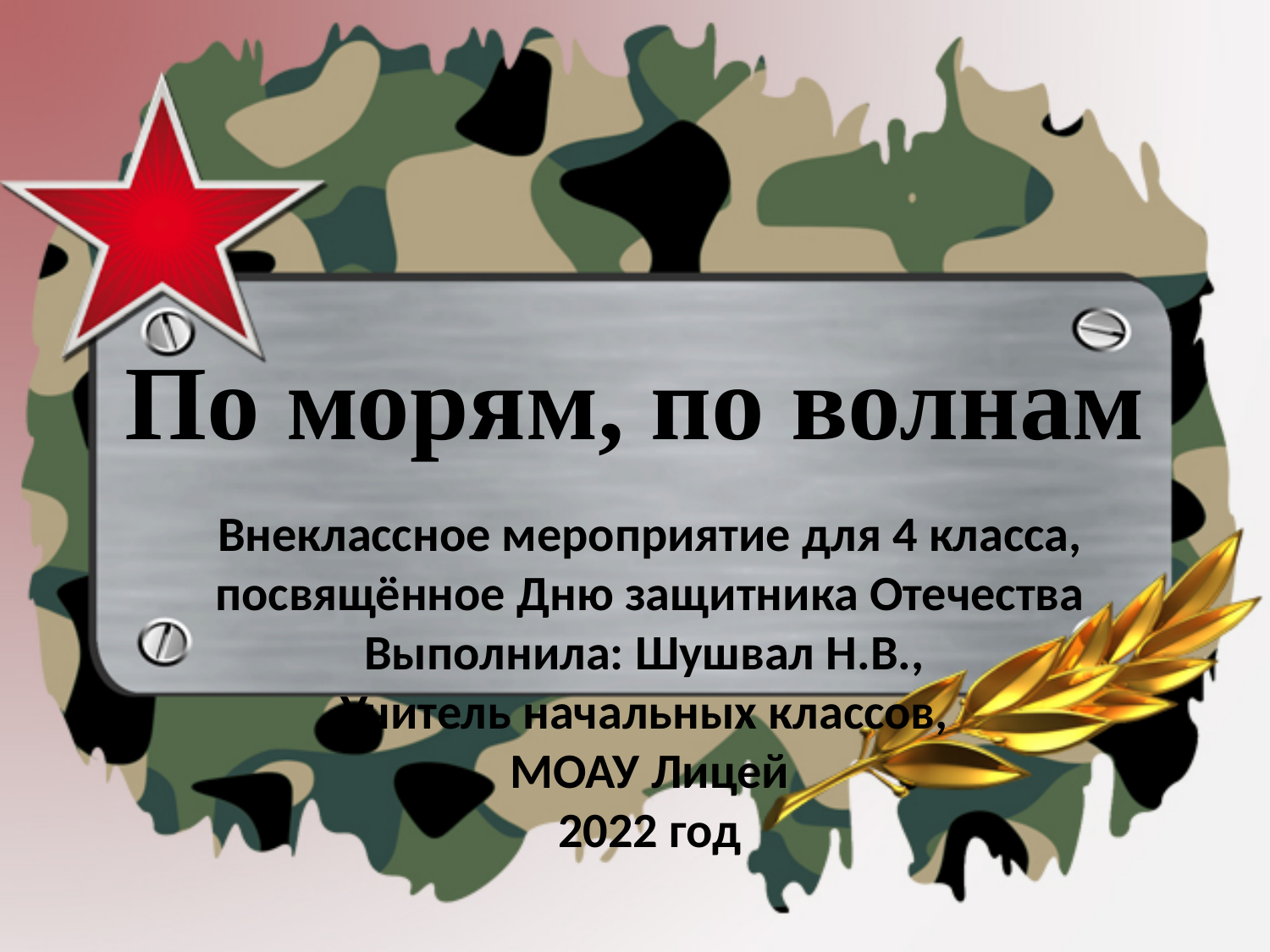

# По морям, по волнам
Внеклассное мероприятие для 4 класса,
посвящённое Дню защитника Отечества
Выполнила: Шушвал Н.В.,
Учитель начальных классов,
МОАУ Лицей
2022 год